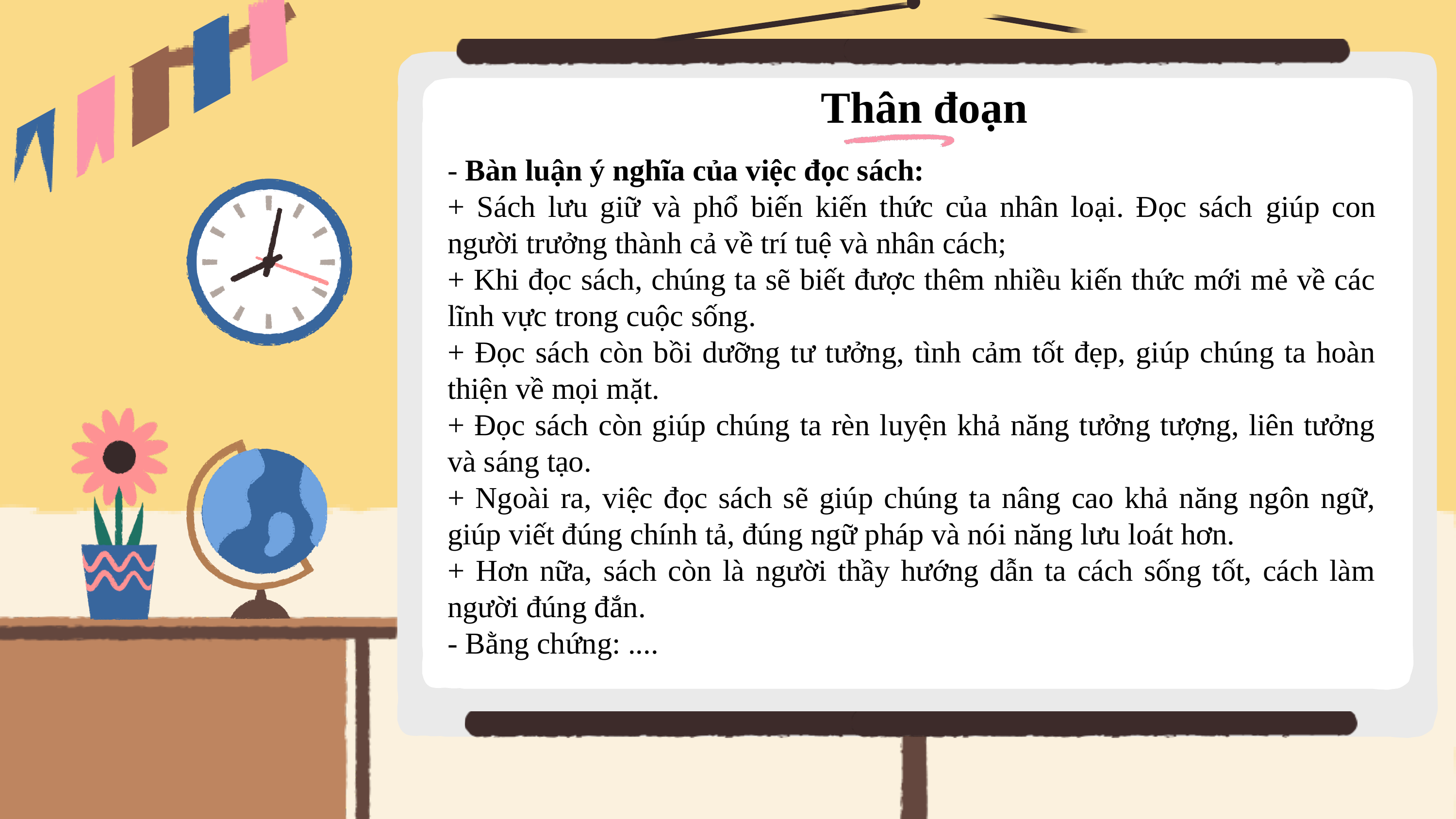

Thân đoạn

- Bàn luận ý nghĩa của việc đọc sách:
+ Sách lưu giữ và phổ biến kiến thức của nhân loại. Đọc sách giúp con người trưởng thành cả về trí tuệ và nhân cách;
+ Khi đọc sách, chúng ta sẽ biết được thêm nhiều kiến thức mới mẻ về các lĩnh vực trong cuộc sống.
+ Đọc sách còn bồi dưỡng tư tưởng, tình cảm tốt đẹp, giúp chúng ta hoàn thiện về mọi mặt.
+ Đọc sách còn giúp chúng ta rèn luyện khả năng tưởng tượng, liên tưởng và sáng tạo.
+ Ngoài ra, việc đọc sách sẽ giúp chúng ta nâng cao khả năng ngôn ngữ, giúp viết đúng chính tả, đúng ngữ pháp và nói năng lưu loát hơn.
+ Hơn nữa, sách còn là người thầy hướng dẫn ta cách sống tốt, cách làm người đúng đắn.
- Bằng chứng: ....